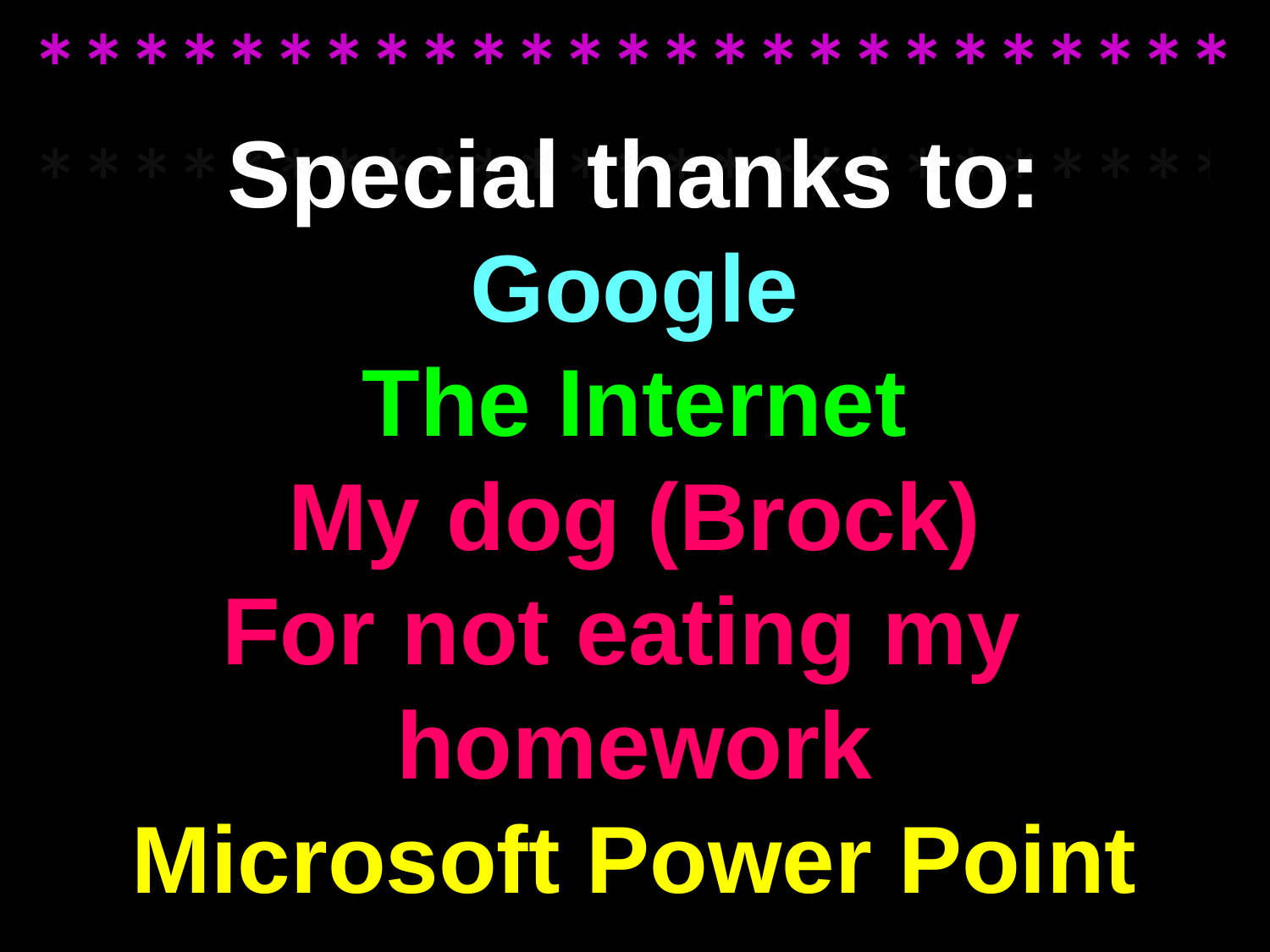

*************************
*************************
Special thanks to:
Google
The Internet
My dog (Brock)
For not eating my
homework
Microsoft Power Point